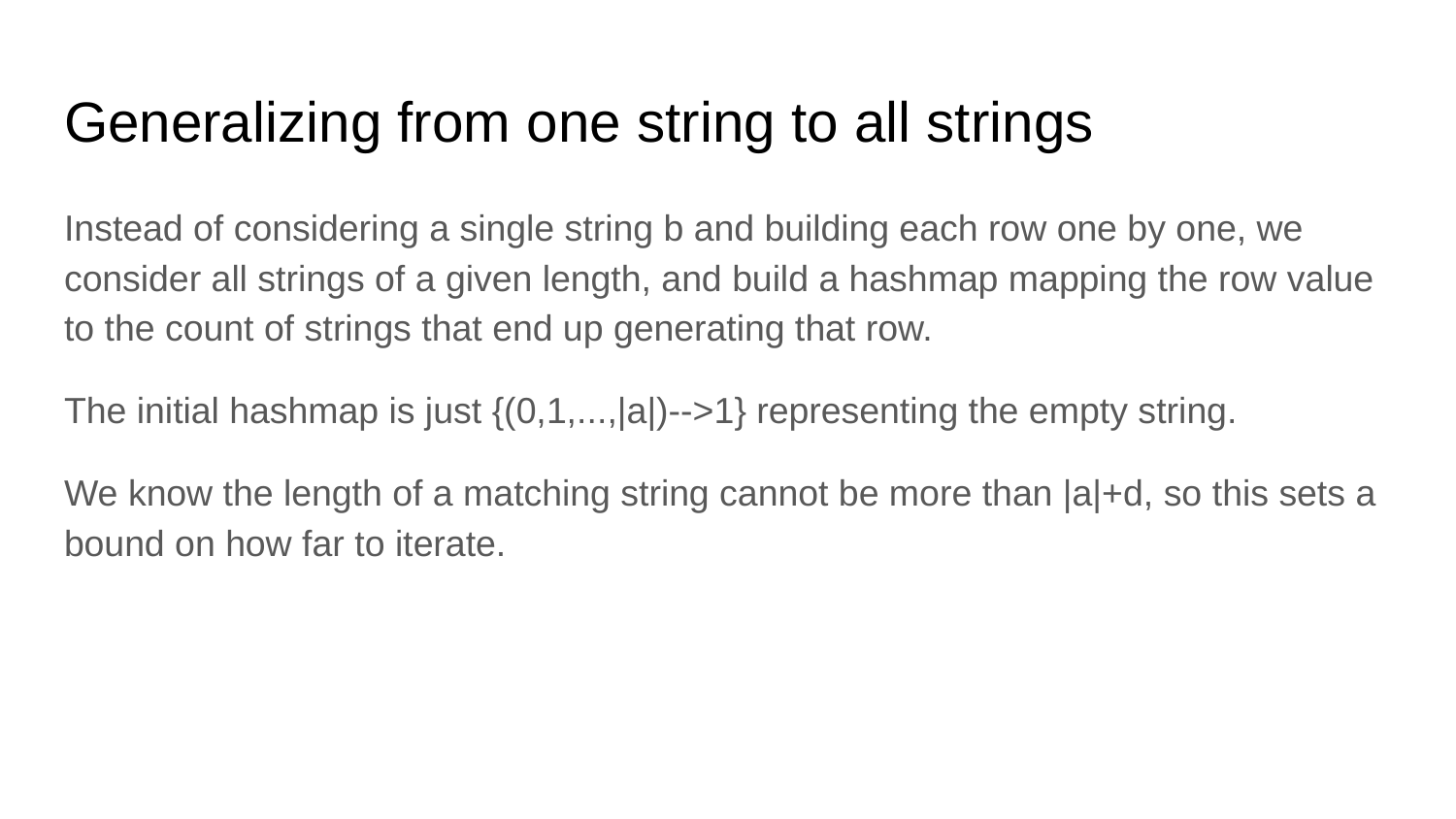

# Generalizing from one string to all strings
Instead of considering a single string b and building each row one by one, we consider all strings of a given length, and build a hashmap mapping the row value to the count of strings that end up generating that row.
The initial hashmap is just {(0,1,...,|a|)-->1} representing the empty string.
We know the length of a matching string cannot be more than |a|+d, so this sets a bound on how far to iterate.